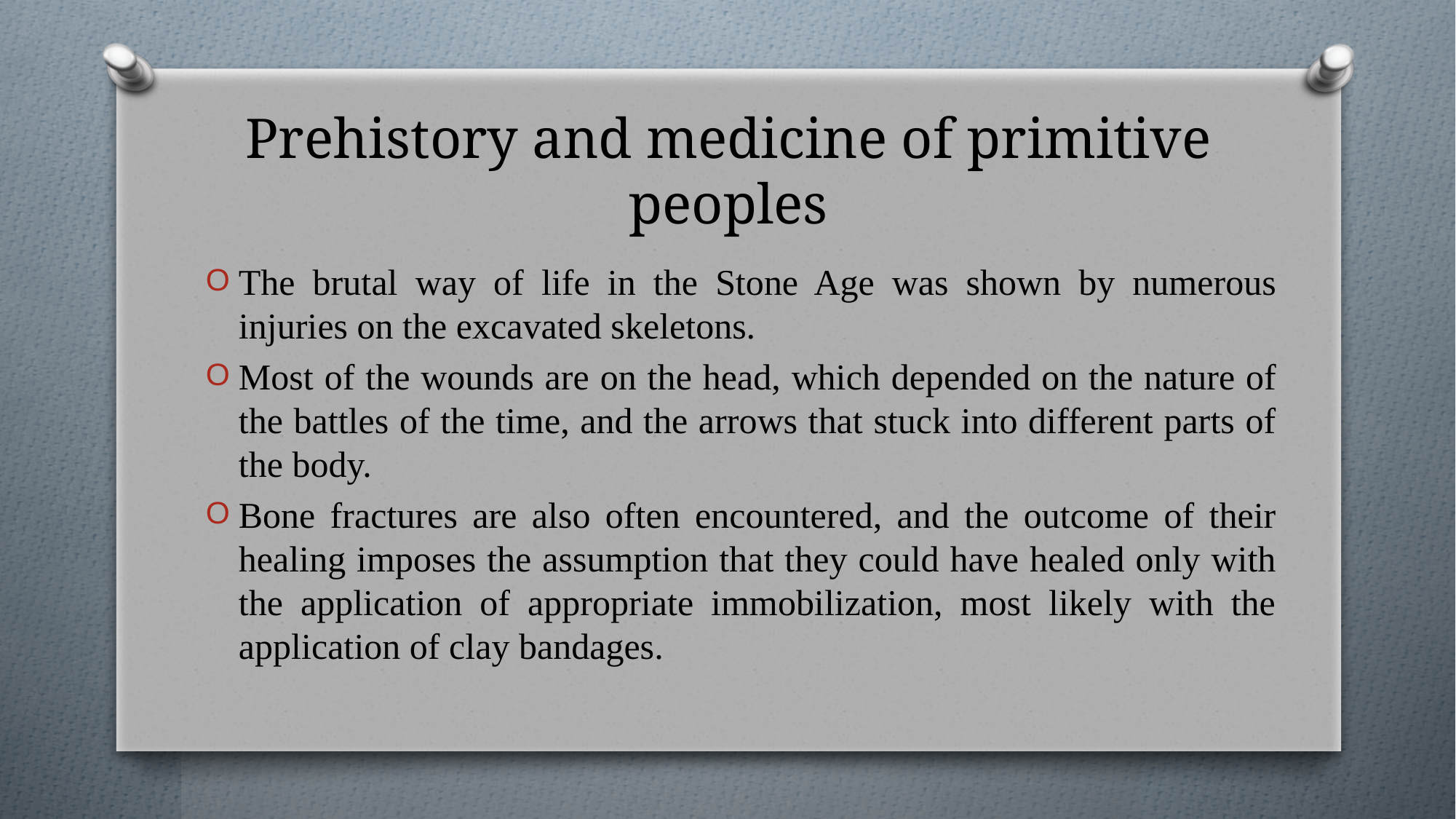

# Prehistory and medicine of primitive peoples
The brutal way of life in the Stone Age was shown by numerous injuries on the excavated skeletons.
Most of the wounds are on the head, which depended on the nature of the battles of the time, and the arrows that stuck into different parts of the body.
Bone fractures are also often encountered, and the outcome of their healing imposes the assumption that they could have healed only with the application of appropriate immobilization, most likely with the application of clay bandages.